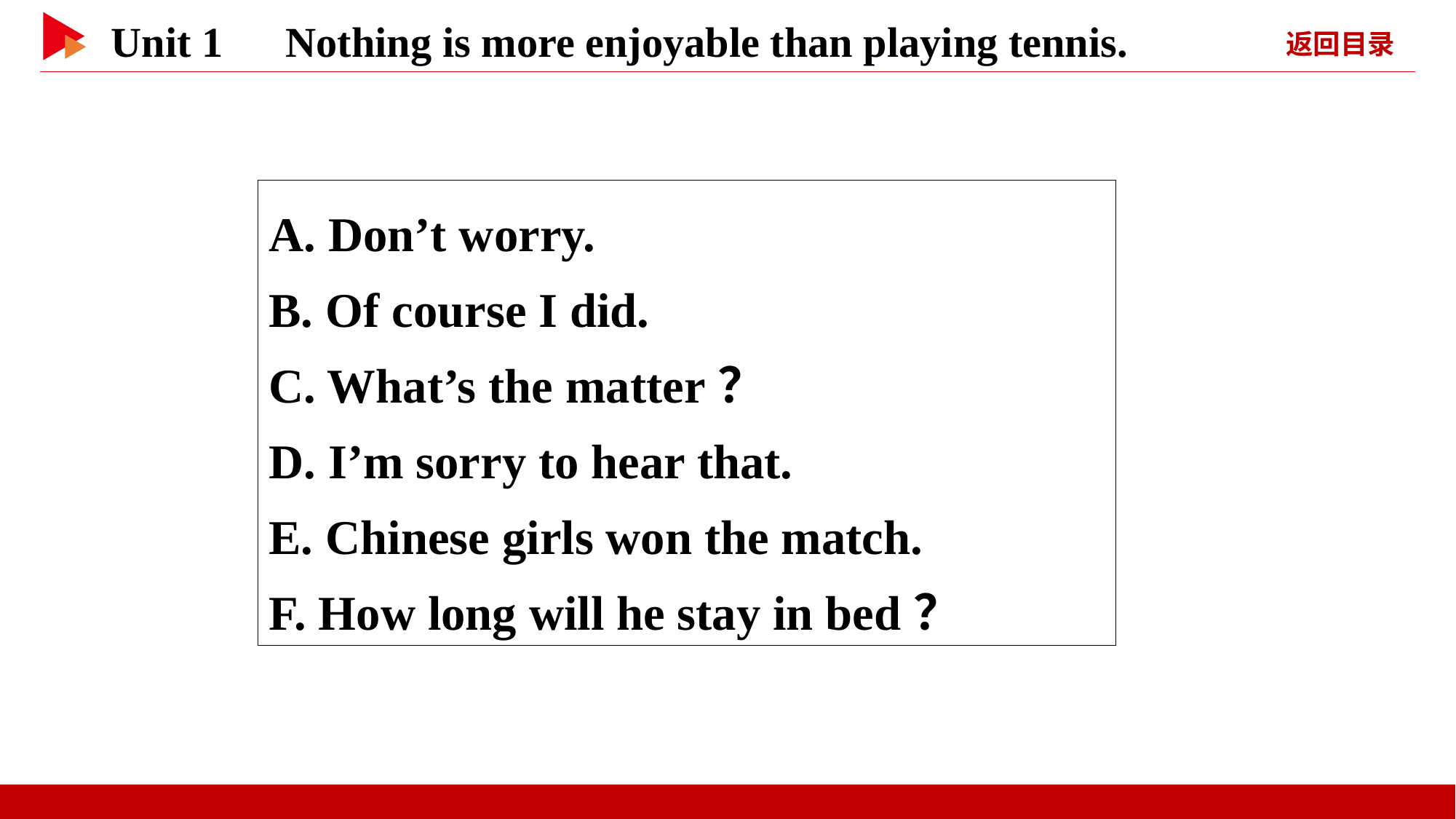

A. Don’t worry.
B. Of course I did.
C. What’s the matter？
D. I’m sorry to hear that.
E. Chinese girls won the match.
F. How long will he stay in bed？